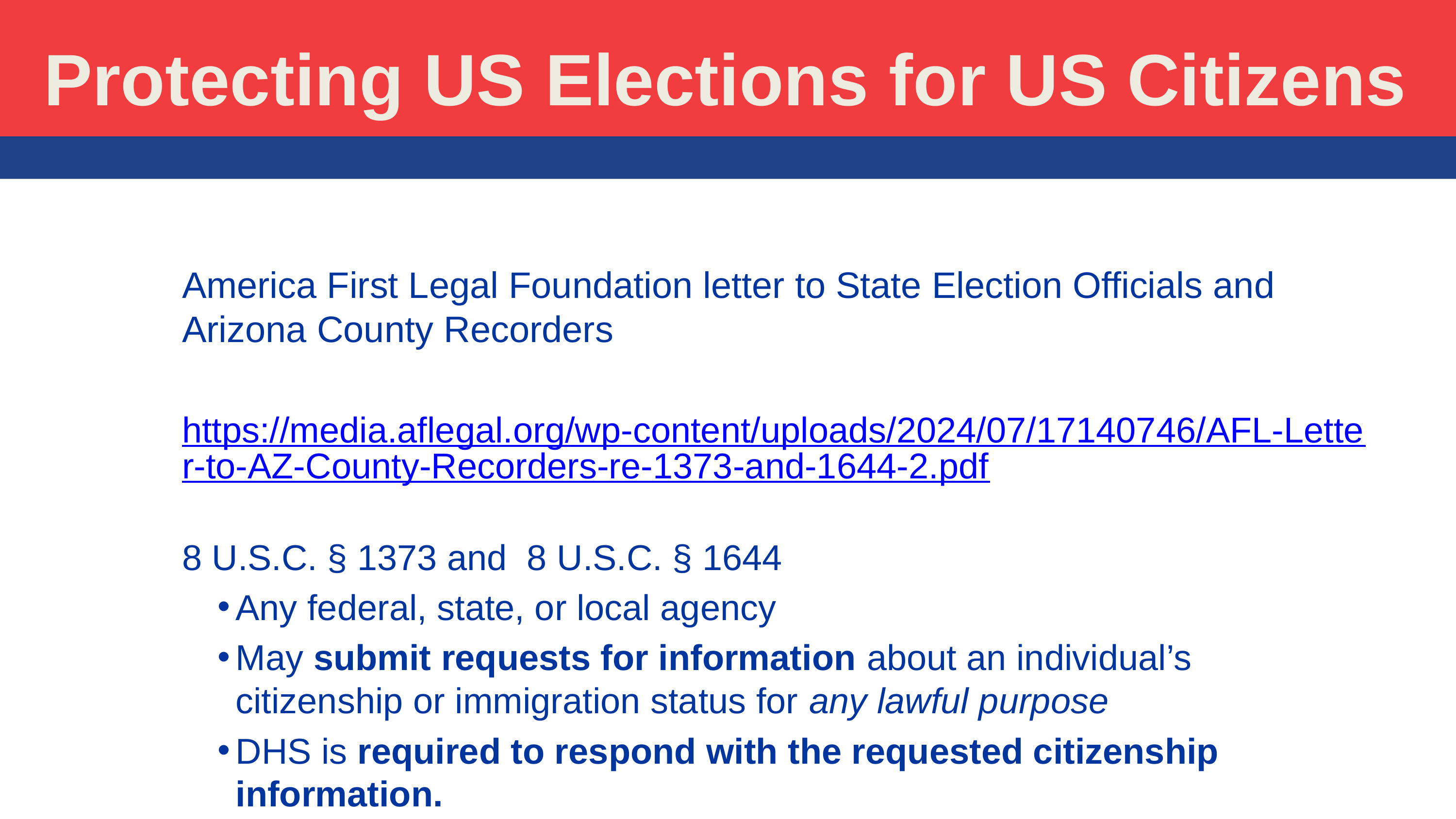

# Protecting US Elections for US Citizens

America First Legal Foundation letter to State Election Officials and Arizona County Recorders

https://media.aflegal.org/wp-content/uploads/2024/07/17140746/AFL-Letter-to-AZ-County-Recorders-re-1373-and-1644-2.pdf

8 U.S.C. § 1373 and  8 U.S.C. § 1644
Any federal, state, or local agency
May submit requests for information about an individual’s citizenship or immigration status for any lawful purpose
DHS is required to respond with the requested citizenship information.